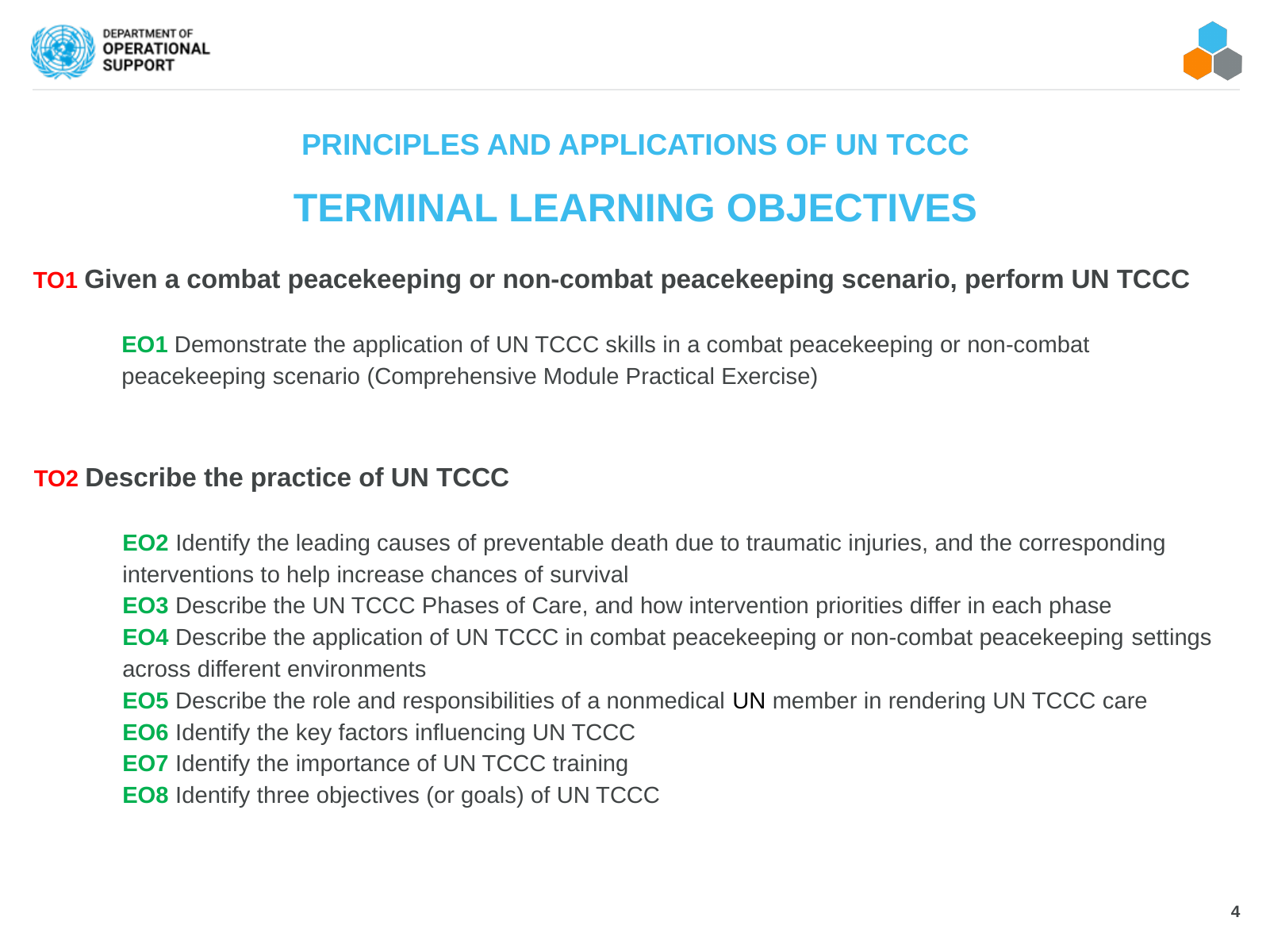

# PRINCIPLES AND APPLICATIONS OF UN TCCC
TERMINAL LEARNING OBJECTIVES

TO1 Given a combat peacekeeping or non-combat peacekeeping scenario, perform UN TCCC

EO1 Demonstrate the application of UN TCCC skills in a combat peacekeeping or non-combat peacekeeping scenario (Comprehensive Module Practical Exercise)

TO2 Describe the practice of UN TCCC

EO2 Identify the leading causes of preventable death due to traumatic injuries, and the corresponding interventions to help increase chances of survival
EO3 Describe the UN TCCC Phases of Care, and how intervention priorities differ in each phase
EO4 Describe the application of UN TCCC in combat peacekeeping or non-combat peacekeeping settings across different environments
EO5 Describe the role and responsibilities of a nonmedical UN member in rendering UN TCCC care
EO6 Identify the key factors influencing UN TCCC
EO7 Identify the importance of UN TCCC training
EO8 Identify three objectives (or goals) of UN TCCC